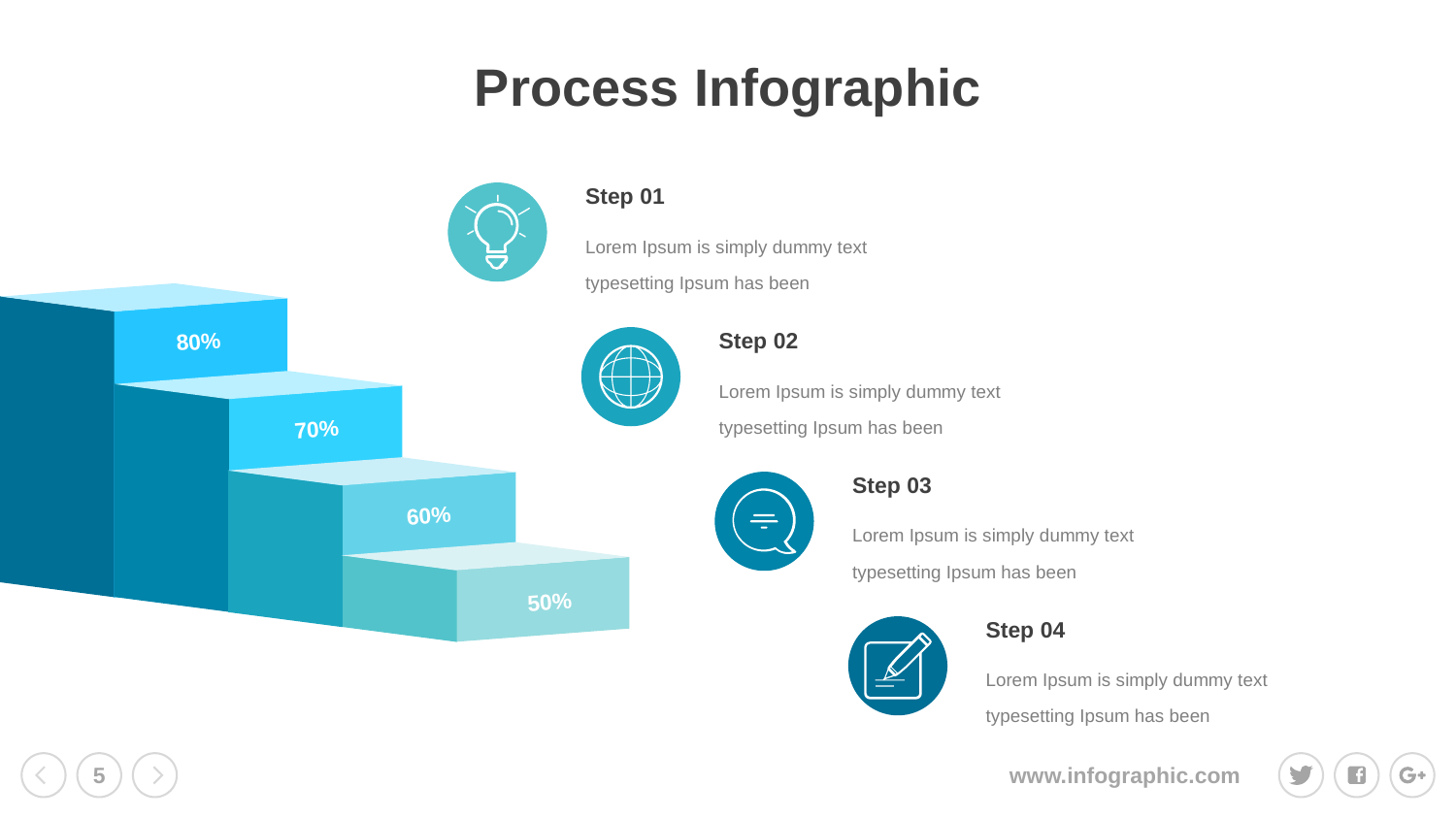

Process Infographic
Step 01

Lorem Ipsum is simply dummy text typesetting Ipsum has been

80%
70%
60%
50%
Step 02

Lorem Ipsum is simply dummy text typesetting Ipsum has been
Step 03

Lorem Ipsum is simply dummy text typesetting Ipsum has been
Step 04

Lorem Ipsum is simply dummy text typesetting Ipsum has been
5
www.infographic.com